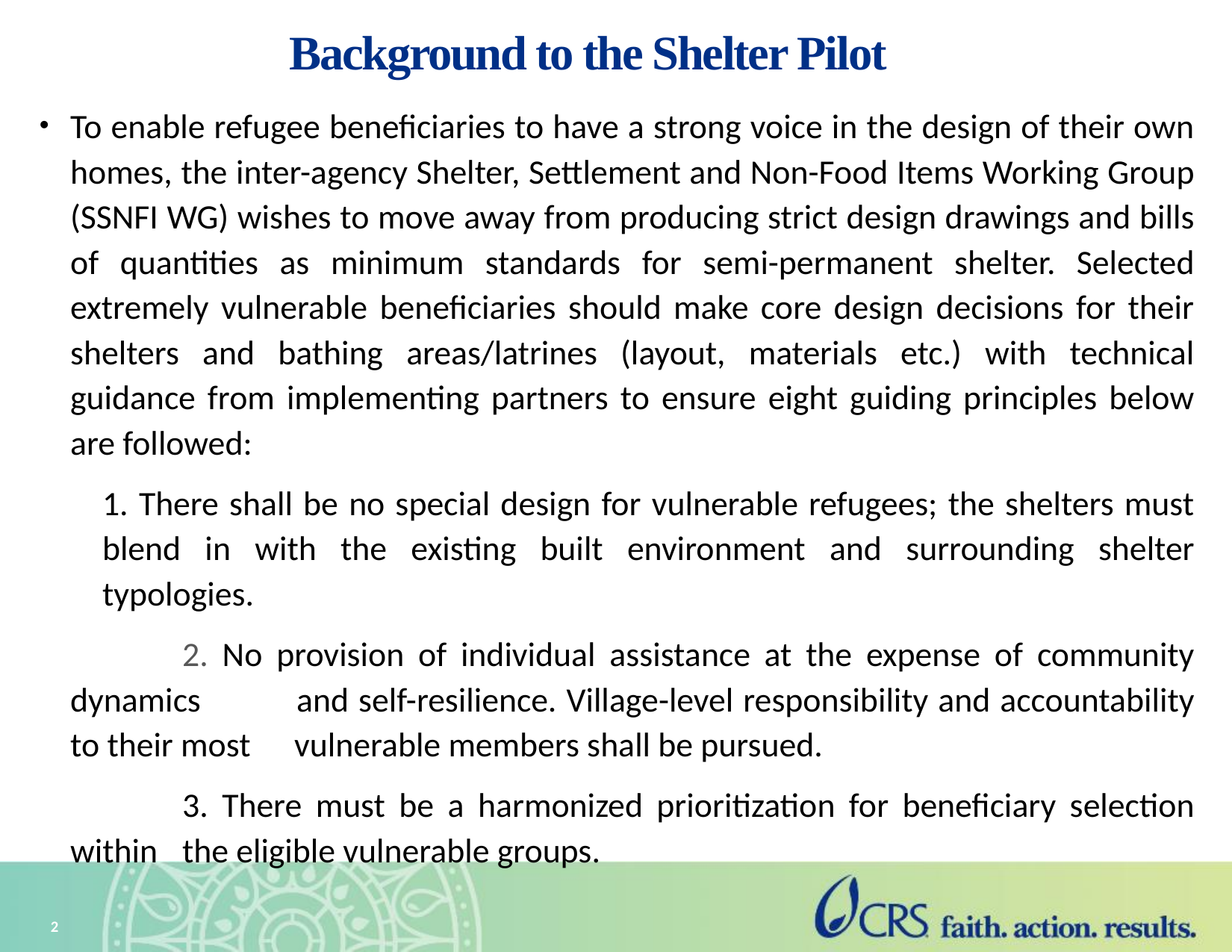

# Background to the Shelter Pilot
To enable refugee beneficiaries to have a strong voice in the design of their own homes, the inter-agency Shelter, Settlement and Non-Food Items Working Group (SSNFI WG) wishes to move away from producing strict design drawings and bills of quantities as minimum standards for semi-permanent shelter. Selected extremely vulnerable beneficiaries should make core design decisions for their shelters and bathing areas/latrines (layout, materials etc.) with technical guidance from implementing partners to ensure eight guiding principles below are followed:
	1. There shall be no special design for vulnerable refugees; the shelters must blend in with the existing built environment and surrounding shelter typologies.
		2. No provision of individual assistance at the expense of community dynamics 	and self-resilience. Village-level responsibility and accountability to their most 	vulnerable members shall be pursued.
		3. There must be a harmonized prioritization for beneficiary selection within 	the eligible vulnerable groups.

2